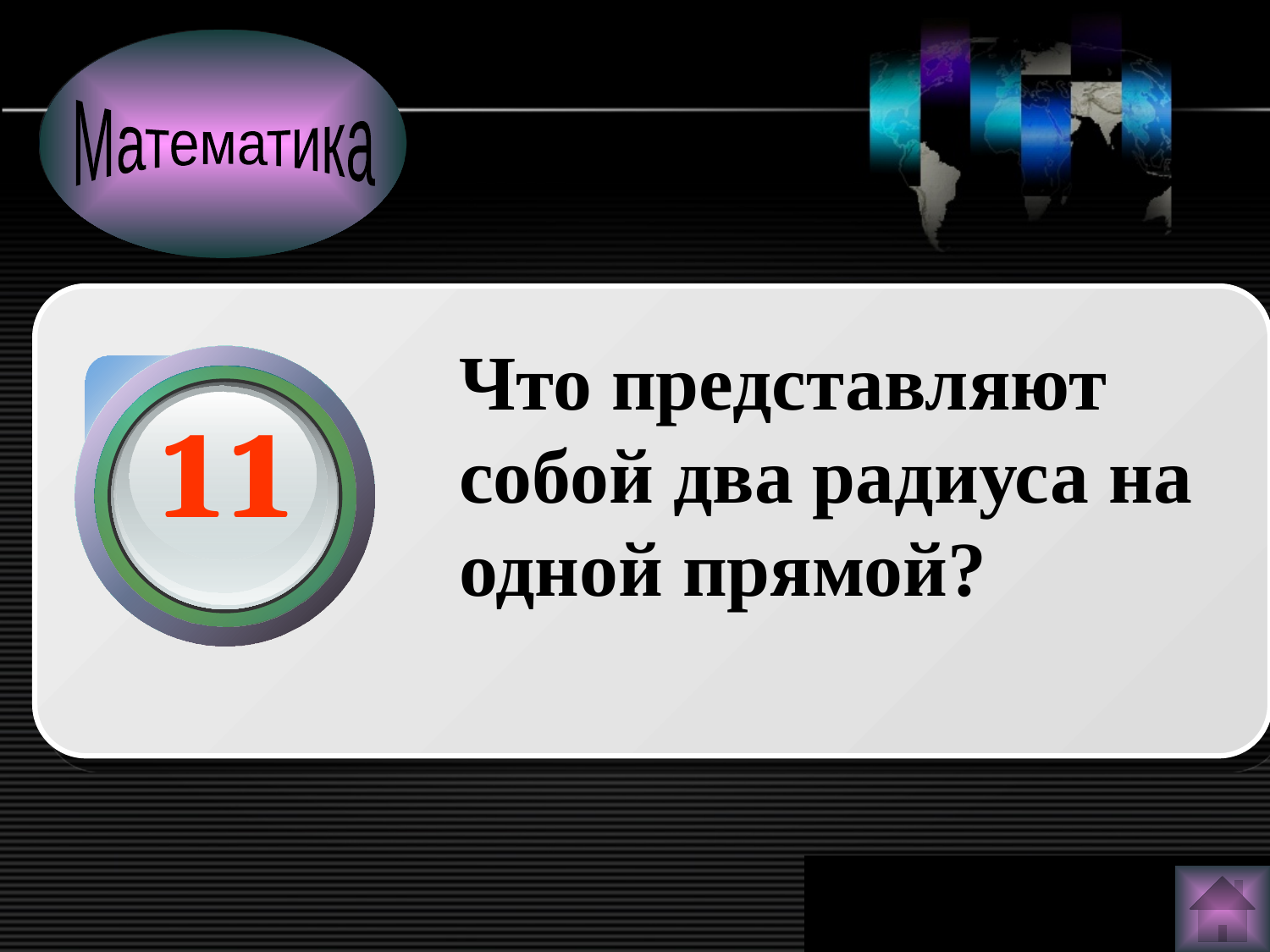

Математика

Что представляют собой два радиуса на одной прямой?

11

www.themegallery.com